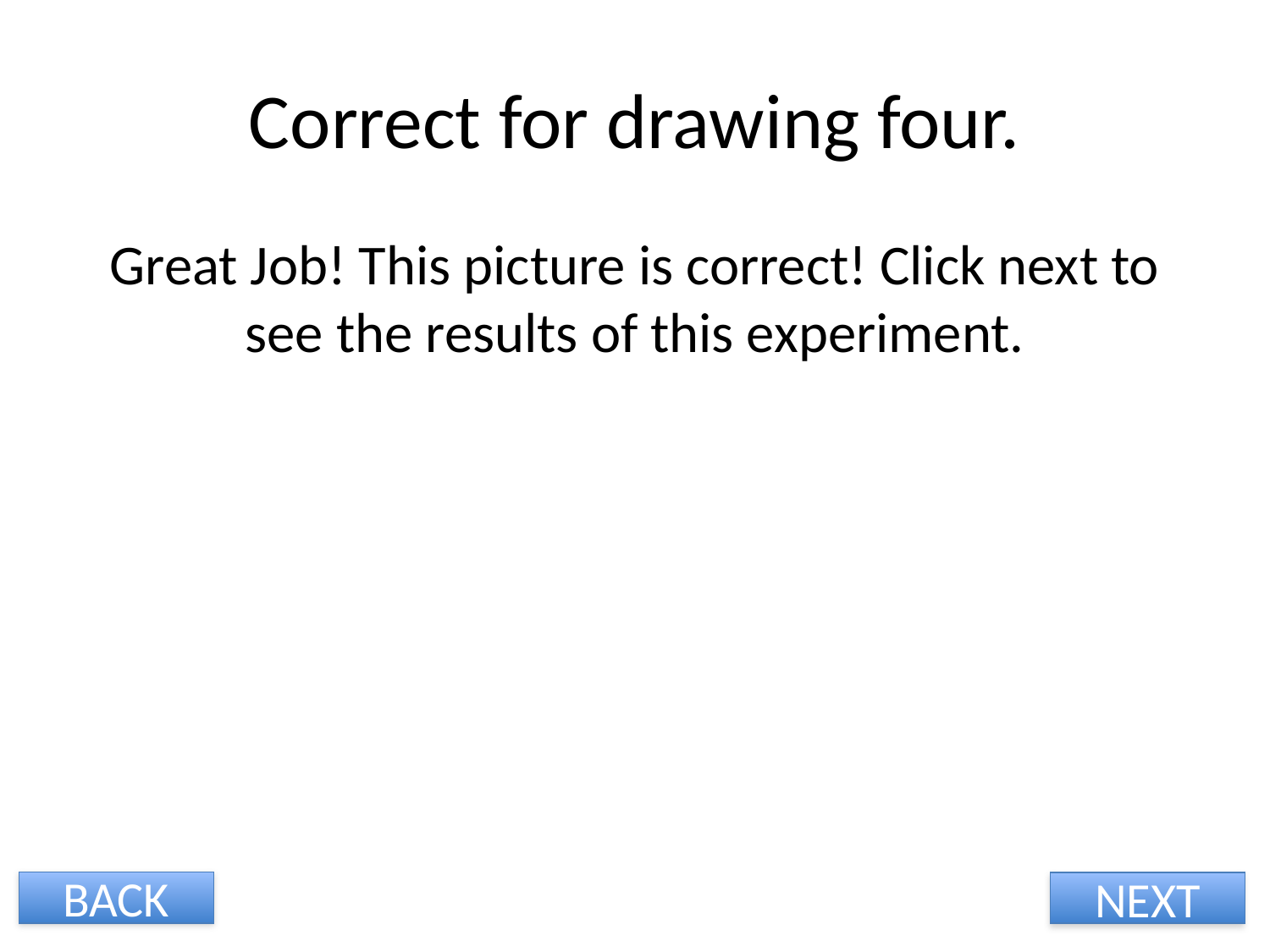

# Correct for drawing four.
Great Job! This picture is correct! Click next to see the results of this experiment.
BACK
NEXT